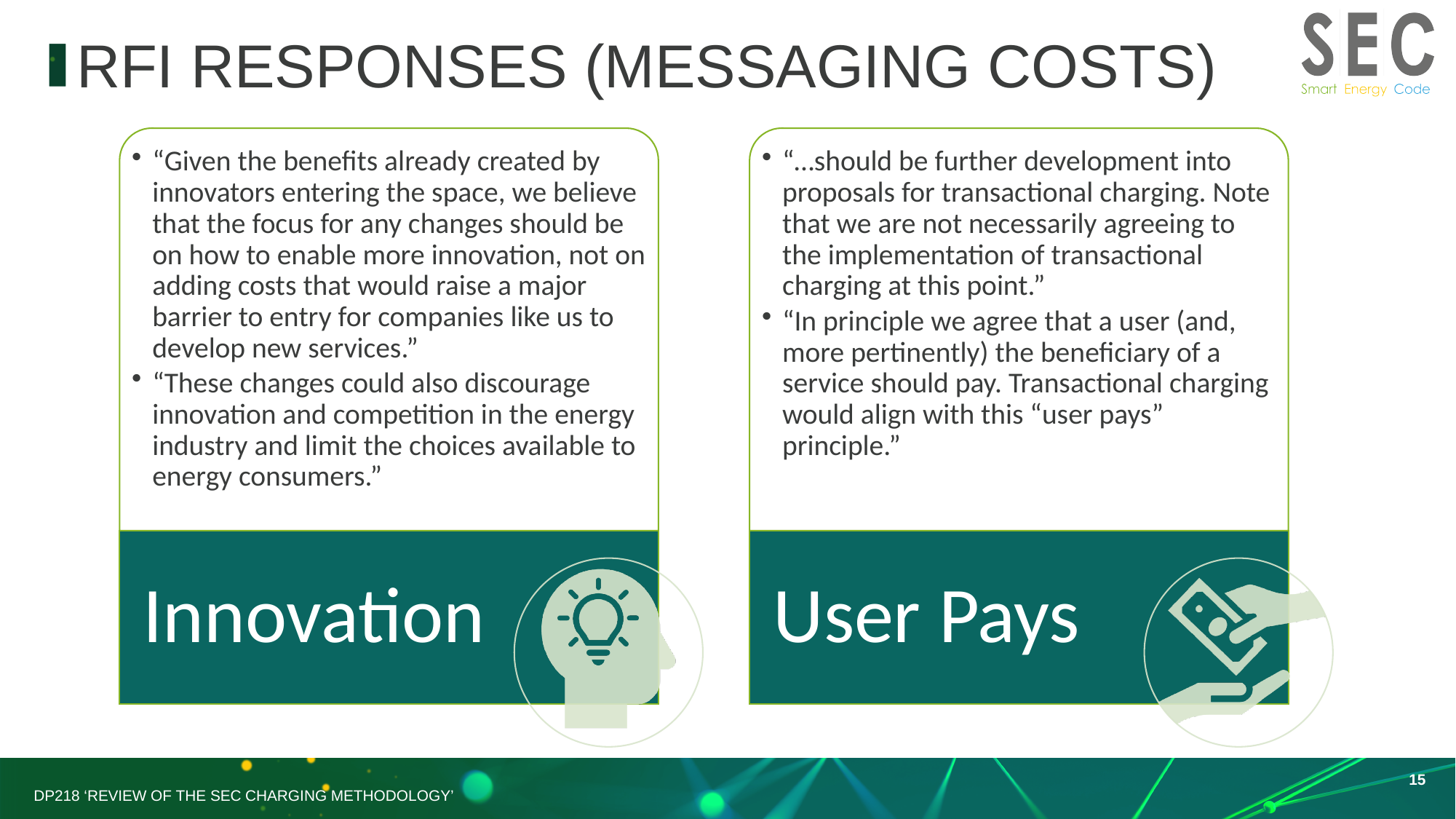

# RFI responses (messaging costs)
“Given the benefits already created by innovators entering the space, we believe that the focus for any changes should be on how to enable more innovation, not on adding costs that would raise a major barrier to entry for companies like us to develop new services.”
“These changes could also discourage innovation and competition in the energy industry and limit the choices available to energy consumers.”
Innovation
“…should be further development into proposals for transactional charging. Note that we are not necessarily agreeing to the implementation of transactional charging at this point.”
“In principle we agree that a user (and, more pertinently) the beneficiary of a service should pay. Transactional charging would align with this “user pays” principle.”
User Pays
15
DP218 ‘Review of the SEC Charging Methodology’